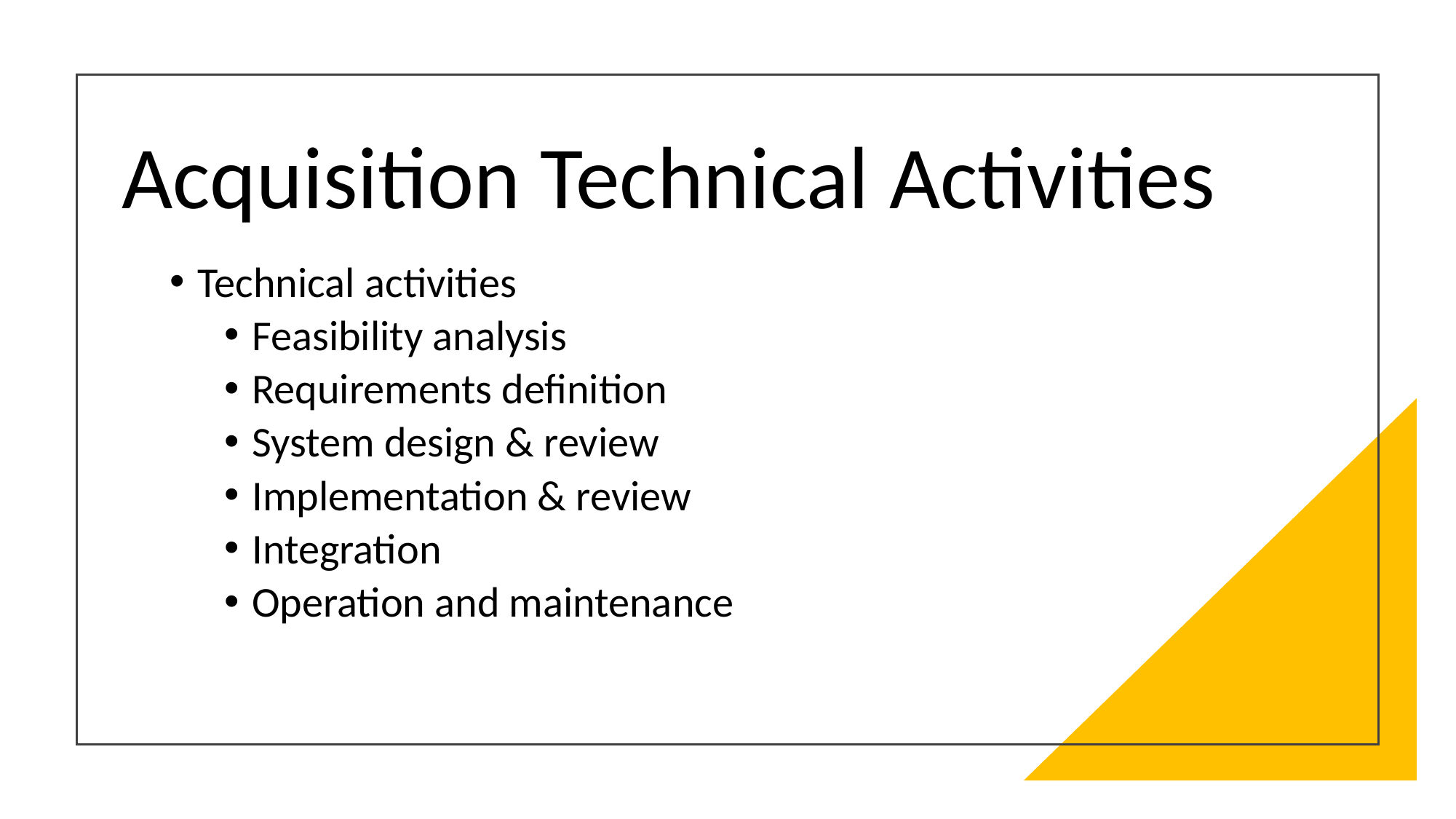

# Acquisition Technical Activities
Technical activities
Feasibility analysis
Requirements definition
System design & review
Implementation & review
Integration
Operation and maintenance